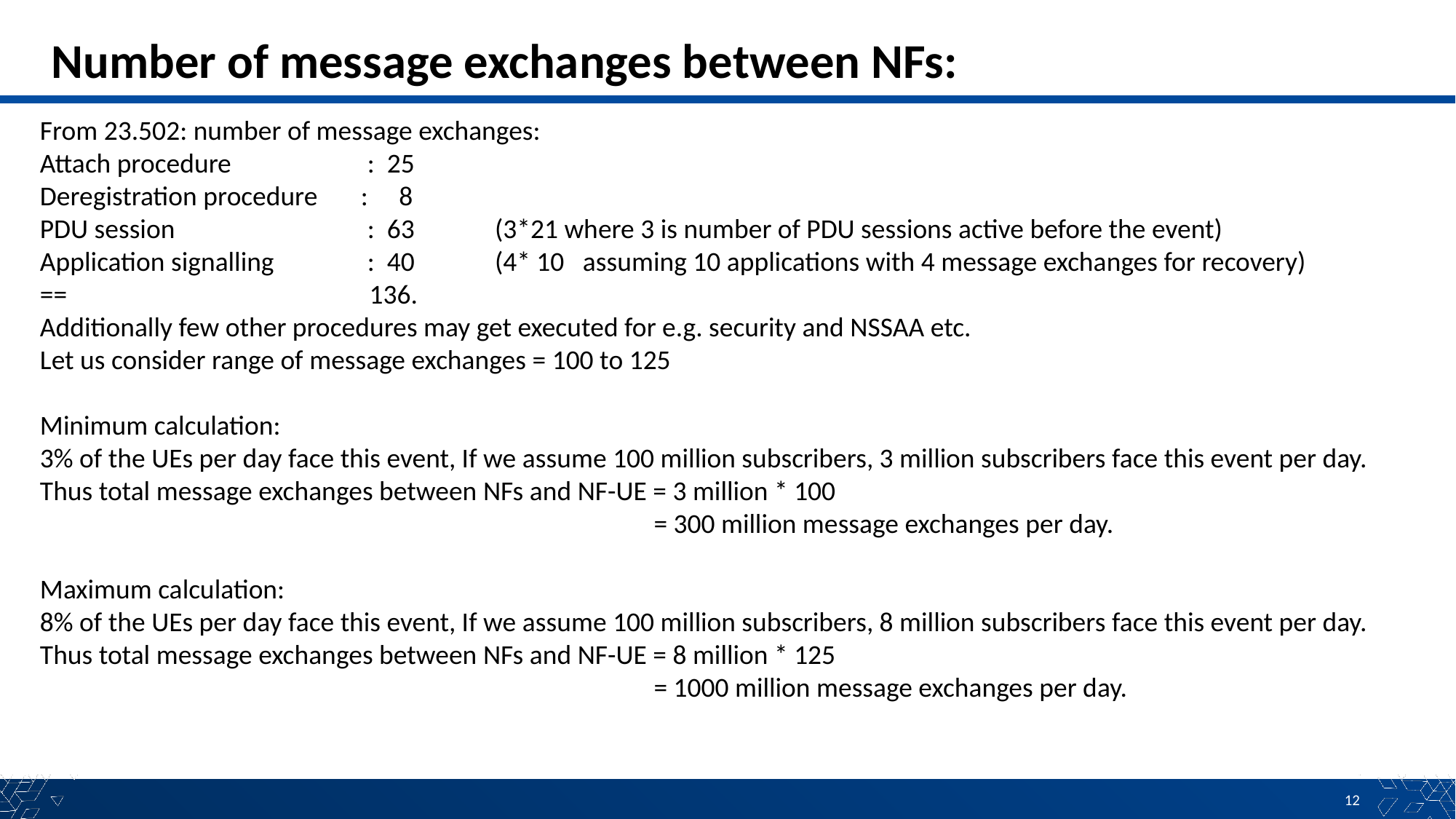

# Number of message exchanges between NFs:
From 23.502: number of message exchanges:
Attach procedure 		:  25
Deregistration procedure       :     8
PDU session          		:  63             (3*21 where 3 is number of PDU sessions active before the event)
Application signalling	:  40             (4* 10   assuming 10 applications with 4 message exchanges for recovery)
==                                                 136.
Additionally few other procedures may get executed for e.g. security and NSSAA etc.
Let us consider range of message exchanges = 100 to 125

Minimum calculation:
3% of the UEs per day face this event, If we assume 100 million subscribers, 3 million subscribers face this event per day.
Thus total message exchanges between NFs and NF-UE = 3 million * 100
					           = 300 million message exchanges per day.

Maximum calculation:
8% of the UEs per day face this event, If we assume 100 million subscribers, 8 million subscribers face this event per day.
Thus total message exchanges between NFs and NF-UE = 8 million * 125
					           = 1000 million message exchanges per day.